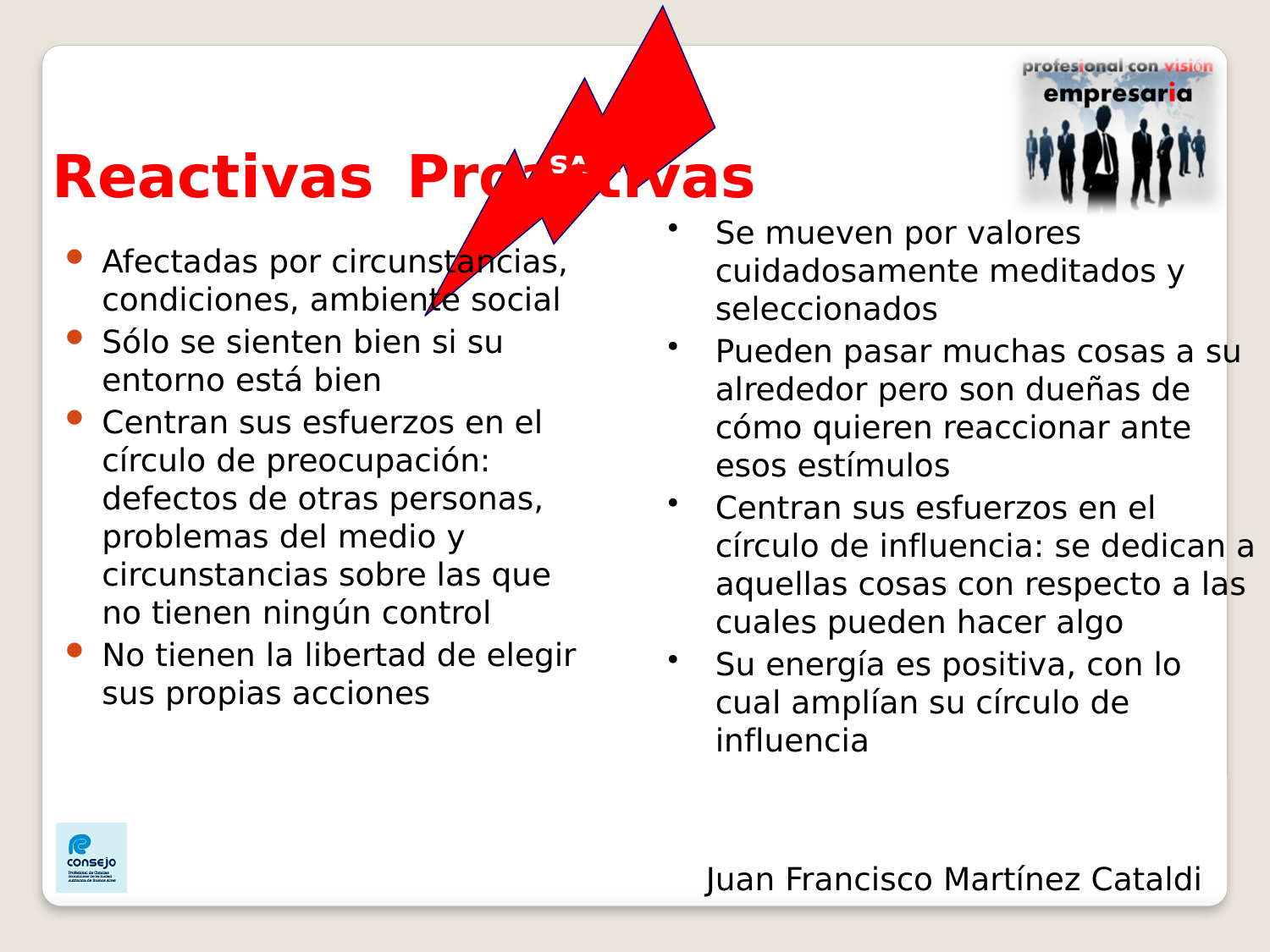

vs
Reactivas 			Proactivas
Se mueven por valores cuidadosamente meditados y seleccionados
Pueden pasar muchas cosas a su alrededor pero son dueñas de cómo quieren reaccionar ante esos estímulos
Centran sus esfuerzos en el círculo de influencia: se dedican a aquellas cosas con respecto a las cuales pueden hacer algo
Su energía es positiva, con lo cual amplían su círculo de influencia
Afectadas por circunstancias, condiciones, ambiente social
Sólo se sienten bien si su entorno está bien
Centran sus esfuerzos en el círculo de preocupación: defectos de otras personas, problemas del medio y circunstancias sobre las que no tienen ningún control
No tienen la libertad de elegir sus propias acciones
Juan Francisco Martínez Cataldi